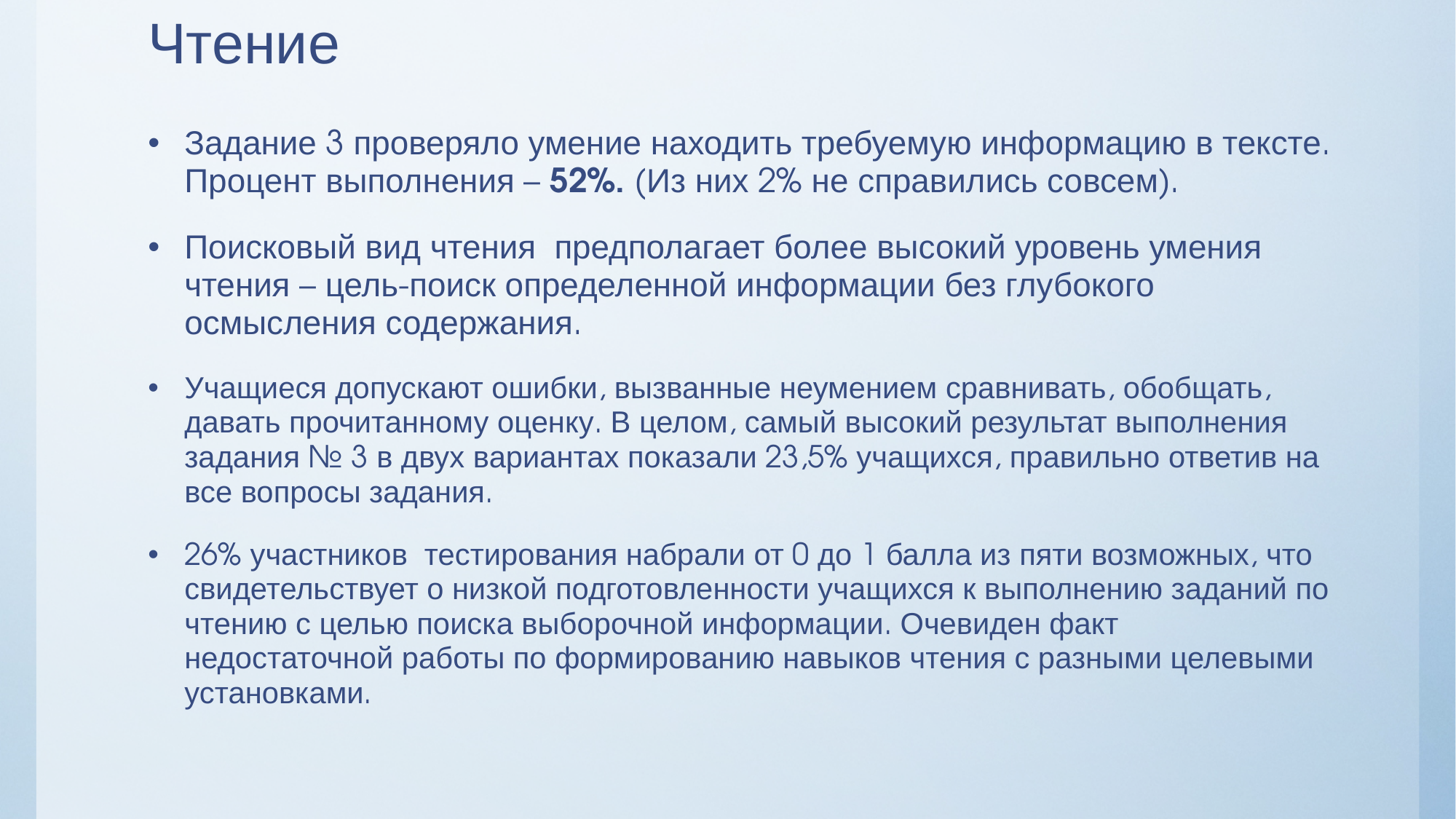

# Чтение
Задание 3 проверяло умение находить требуемую информацию в тексте. Процент выполнения – 52%. (Из них 2% не справились совсем).
Поисковый вид чтения  предполагает более высокий уровень умения чтения – цель-поиск определенной информации без глубокого осмысления содержания.
Учащиеся допускают ошибки, вызванные неумением сравнивать, обобщать, давать прочитанному оценку. В целом, самый высокий результат выполнения задания № 3 в двух вариантах показали 23,5% учащихся, правильно ответив на все вопросы задания.
26% участников  тестирования набрали от 0 до 1 балла из пяти возможных, что свидетельствует о низкой подготовленности учащихся к выполнению заданий по чтению с целью поиска выборочной информации. Очевиден факт недостаточной работы по формированию навыков чтения с разными целевыми установками.